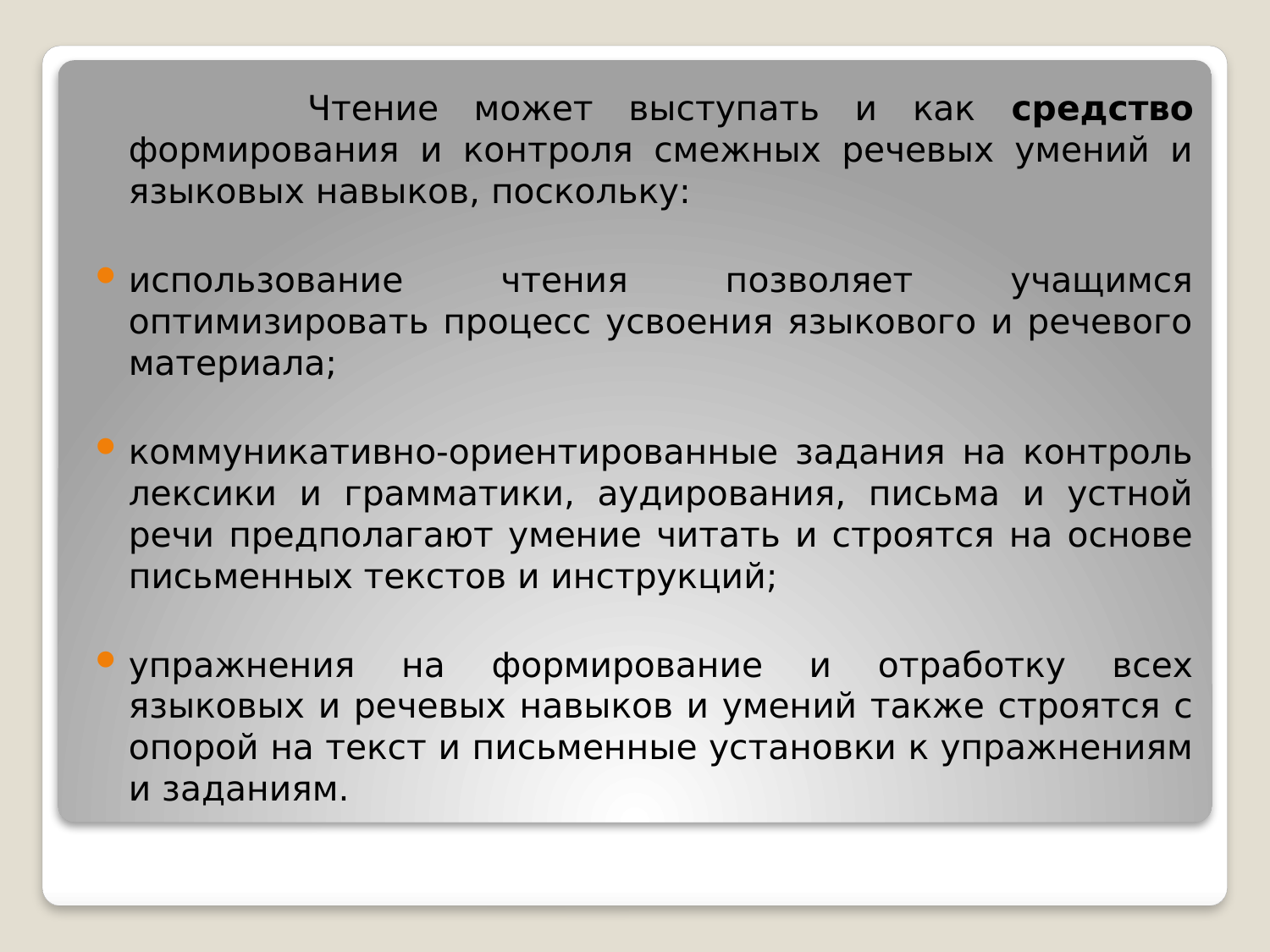

Чтение может выступать и как средство формирования и контроля смежных речевых умений и языковых навыков, поскольку:

использование чтения позволяет учащимся оптимизировать процесс усвоения языкового и речевого материала;

коммуникативно-ориентированные задания на контроль лексики и грамматики, аудирования, письма и устной речи предполагают умение читать и строятся на основе письменных текстов и инструкций;

упражнения на формирование и отработку всех языковых и речевых навыков и умений также строятся с опорой на текст и письменные установки к упражнениям и заданиям.